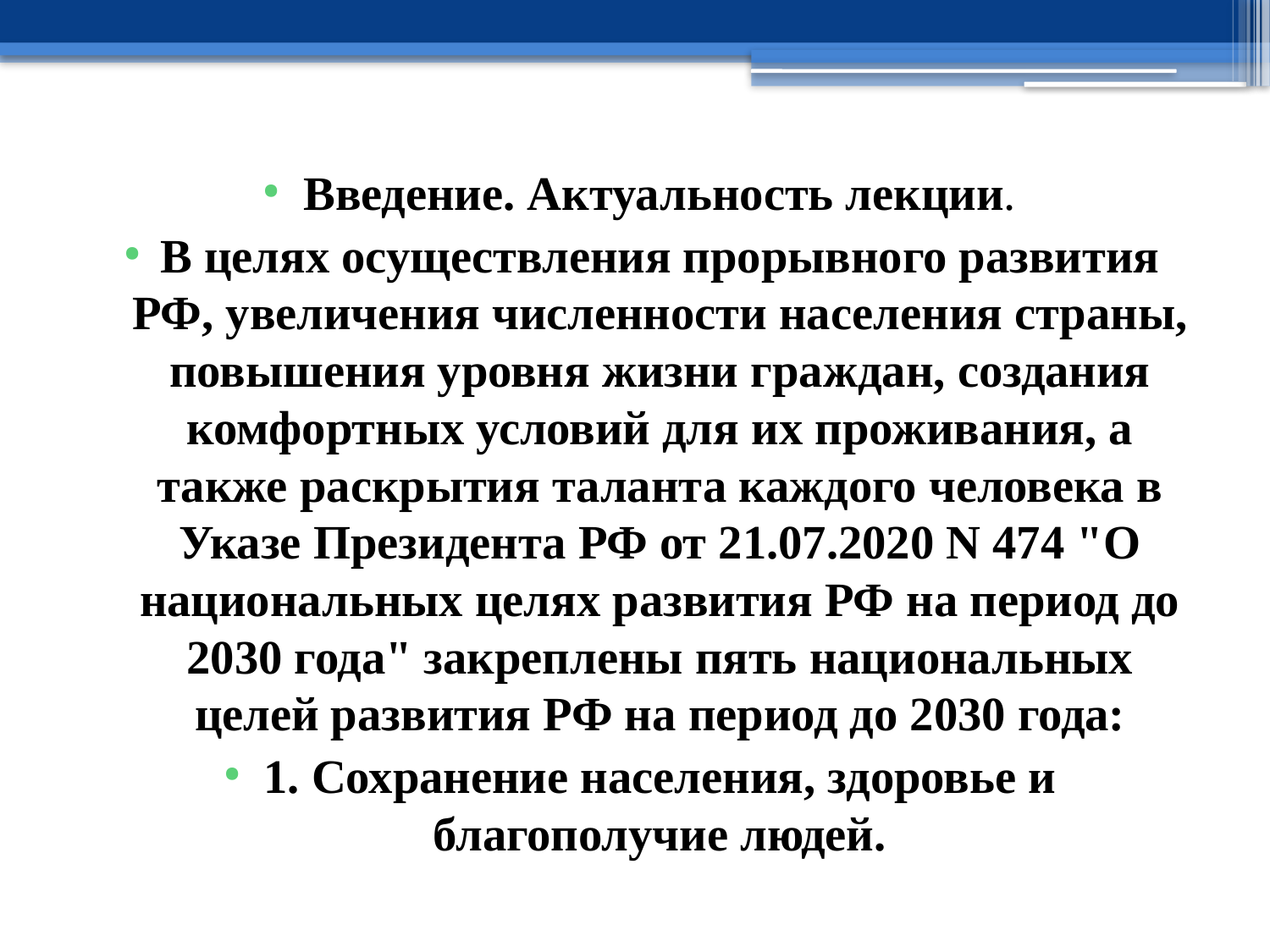

Введение. Актуальность лекции.
В целях осуществления прорывного развития РФ, увеличения численности населения страны, повышения уровня жизни граждан, создания комфортных условий для их проживания, а также раскрытия таланта каждого человека в Указе Президента РФ от 21.07.2020 N 474 "О национальных целях развития РФ на период до 2030 года" закреплены пять национальных целей развития РФ на период до 2030 года:
1. Сохранение населения, здоровье и благополучие людей.

#